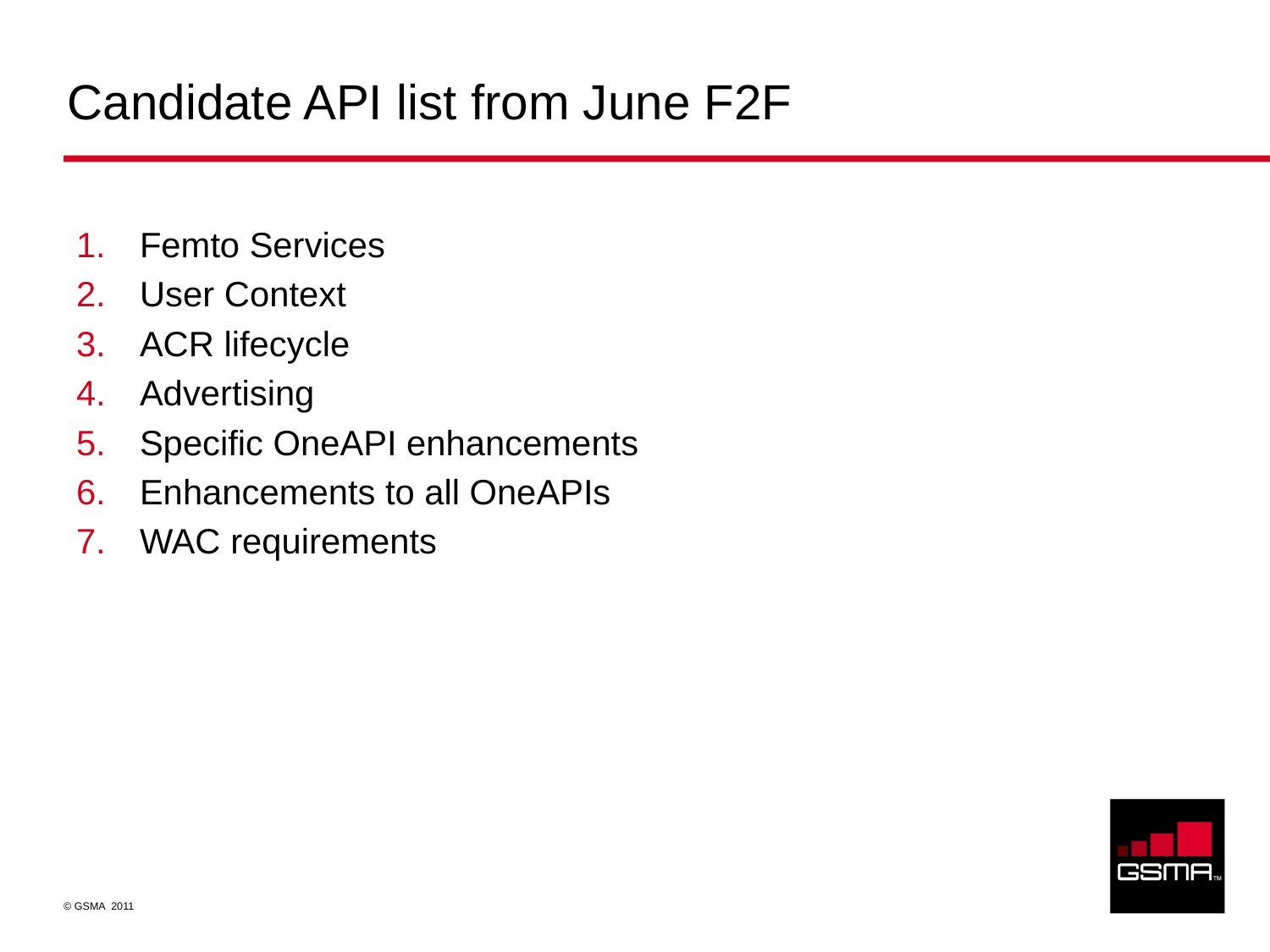

# Candidate API list from June F2F
Femto Services
User Context
ACR lifecycle
Advertising
Specific OneAPI enhancements
Enhancements to all OneAPIs
WAC requirements